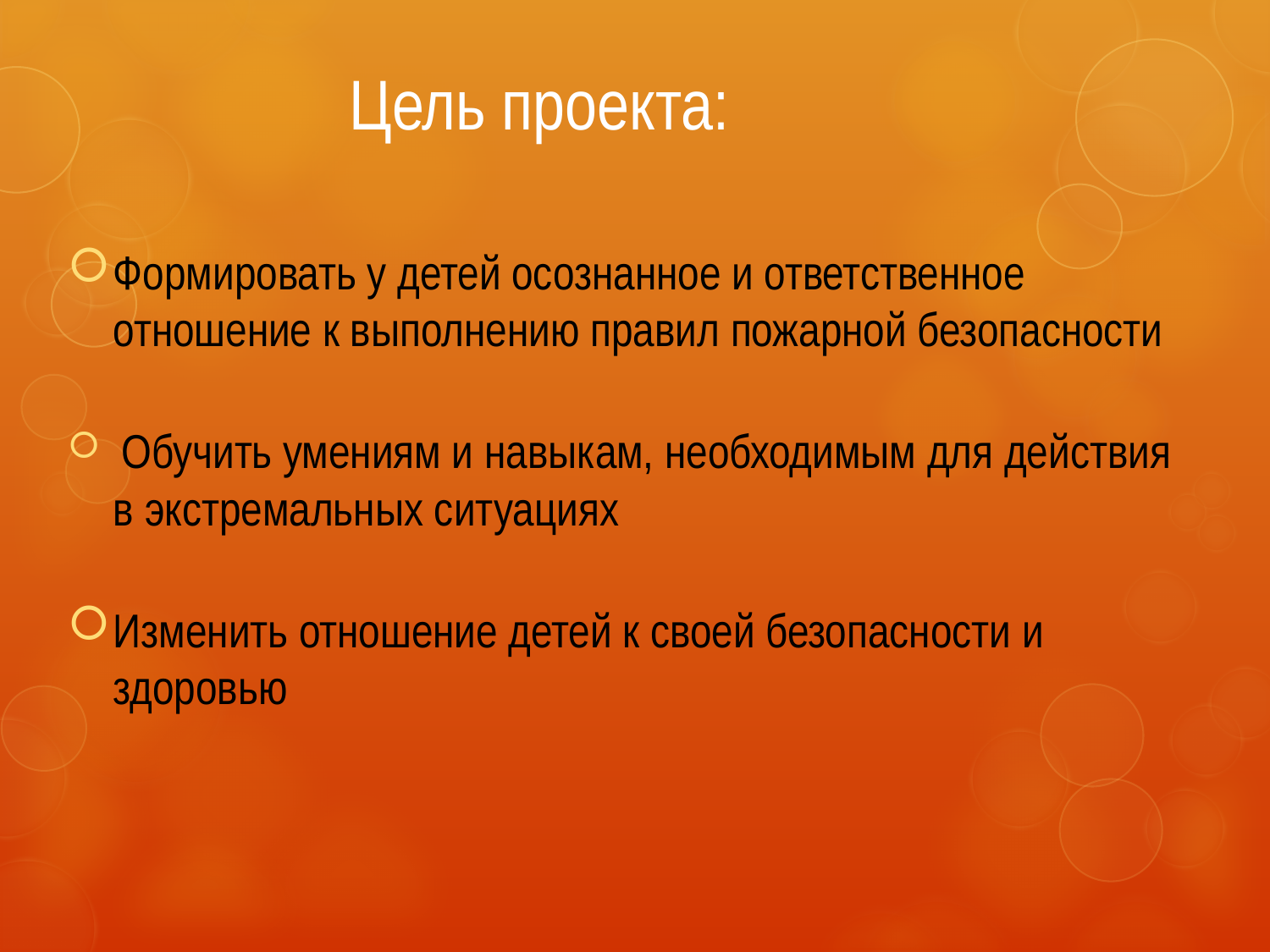

# Цель проекта:
Формировать у детей осознанное и ответственное отношение к выполнению правил пожарной безопасности

 Обучить умениям и навыкам, необходимым для действия в экстремальных ситуациях

Изменить отношение детей к своей безопасности и здоровью